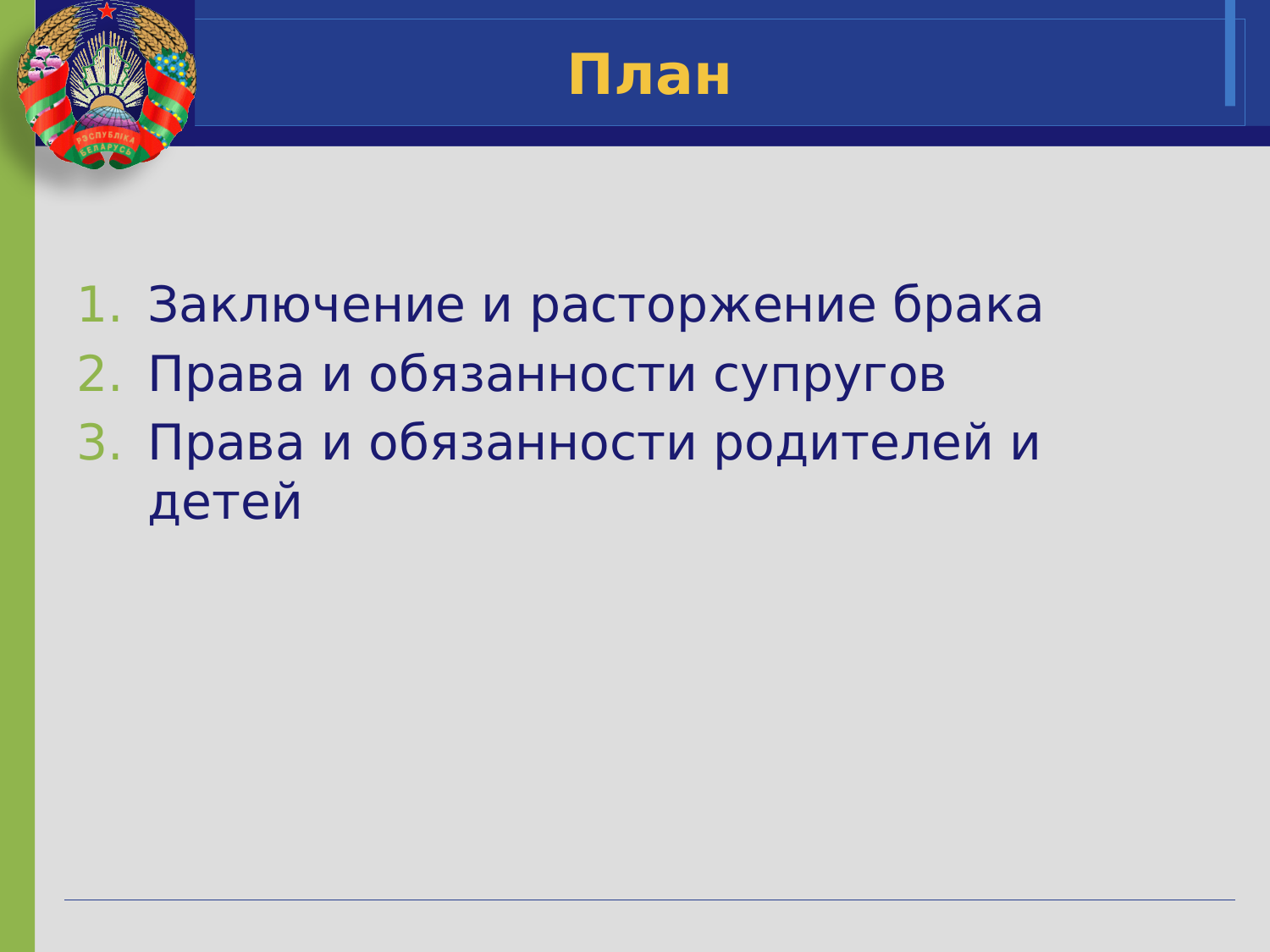

# План
Заключение и расторжение брака
Права и обязанности супругов
Права и обязанности родителей и детей